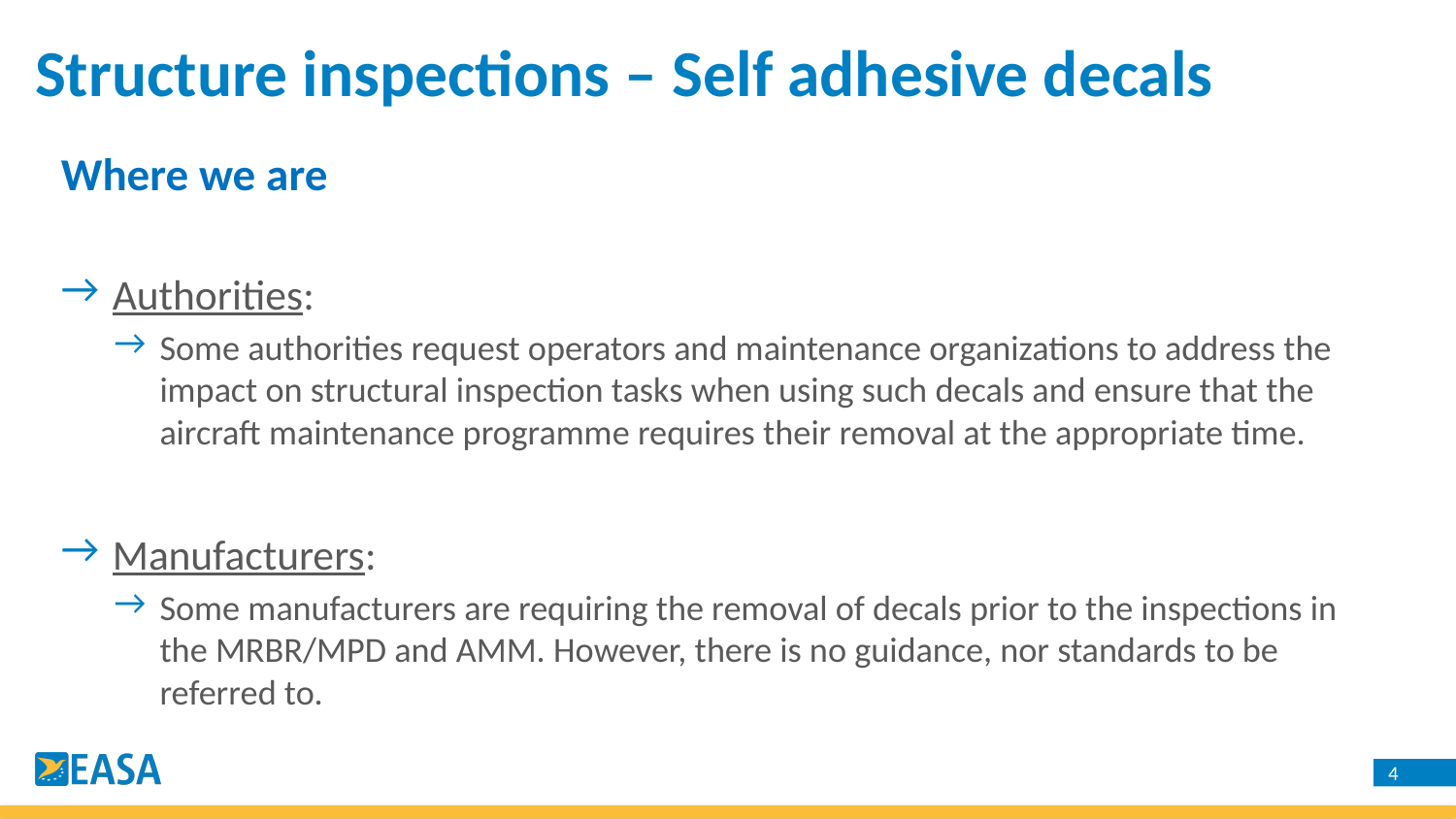

# Structure inspections – Self adhesive decals
Where we are

Authorities:
Some authorities request operators and maintenance organizations to address the impact on structural inspection tasks when using such decals and ensure that the aircraft maintenance programme requires their removal at the appropriate time.

Manufacturers:
Some manufacturers are requiring the removal of decals prior to the inspections in the MRBR/MPD and AMM. However, there is no guidance, nor standards to be referred to.